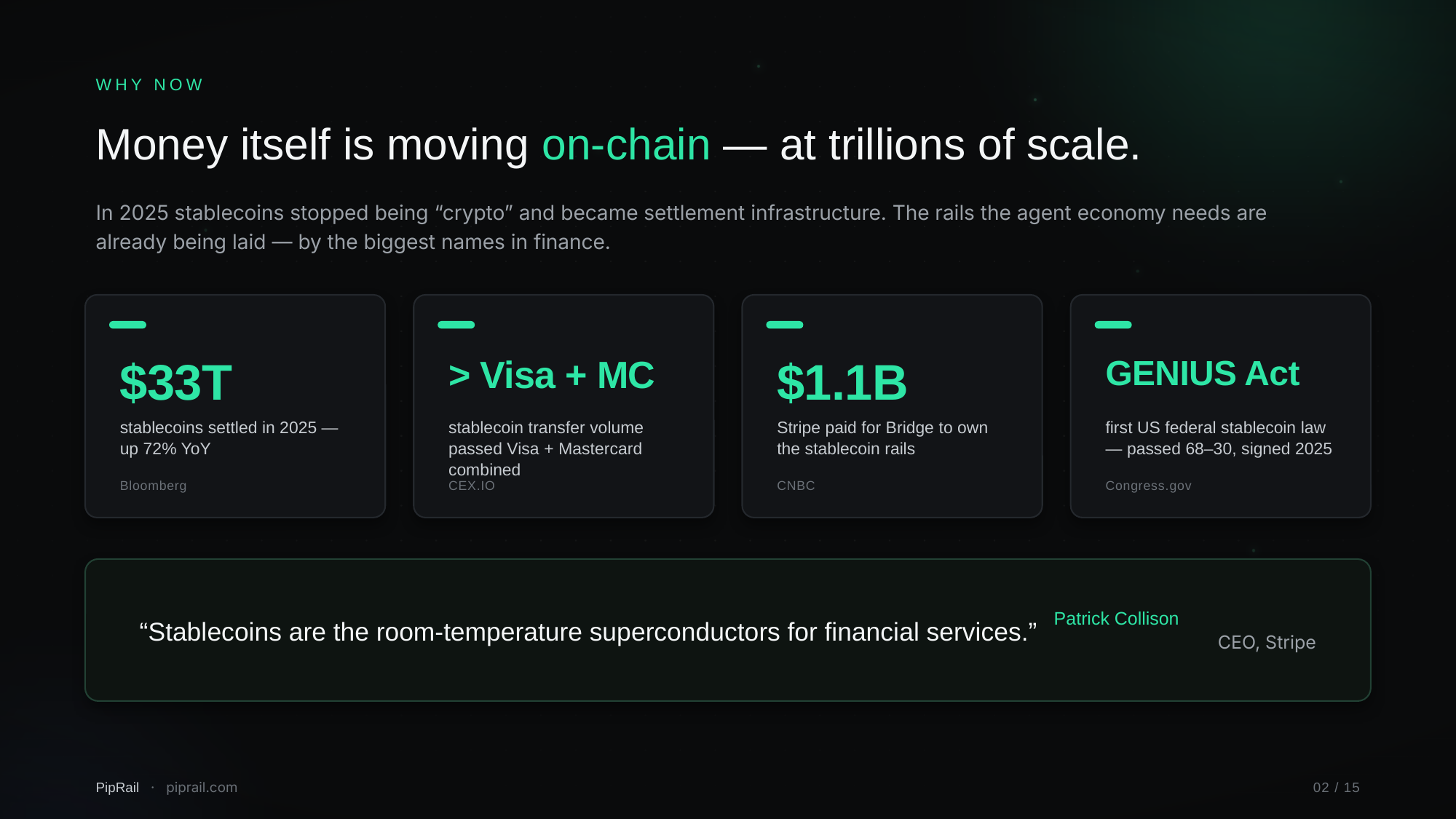

WHY NOW
Money itself is moving on-chain — at trillions of scale.
In 2025 stablecoins stopped being “crypto” and became settlement infrastructure. The rails the agent economy needs are already being laid — by the biggest names in finance.

$33T
> Visa + MC
$1.1B
GENIUS Act
stablecoins settled in 2025 — up 72% YoY
stablecoin transfer volume passed Visa + Mastercard combined
Stripe paid for Bridge to own the stablecoin rails
first US federal stablecoin law — passed 68–30, signed 2025
Bloomberg
CEX.IO
CNBC
Congress.gov

“Stablecoins are the room-temperature superconductors for financial services.”
Patrick Collison
CEO, Stripe
PipRail   ·   piprail.com
02 / 15